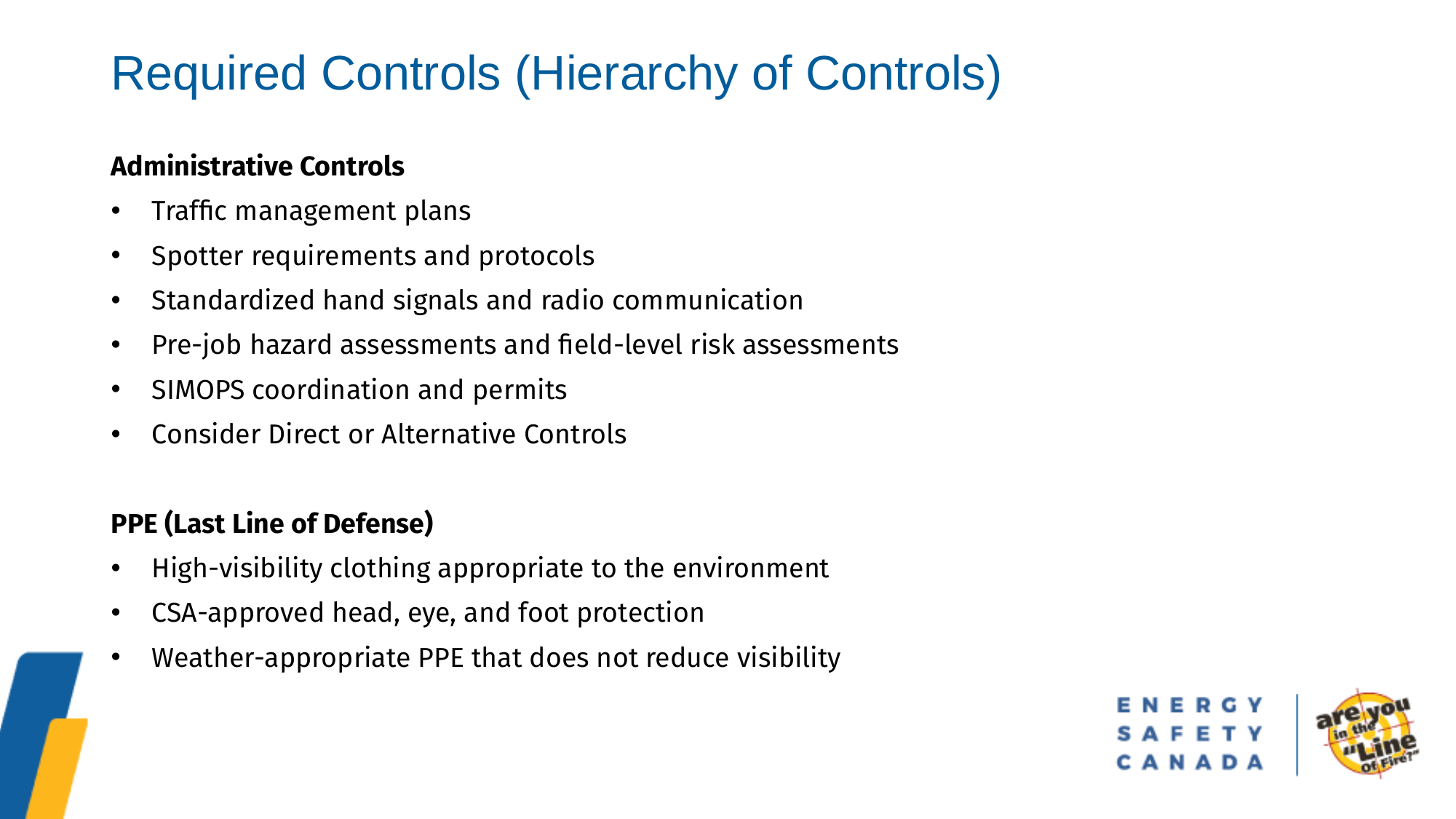

Required Controls (Hierarchy of Controls)
Administrative Controls
Traffic management plans
Spotter requirements and protocols
Standardized hand signals and radio communication
Pre-job hazard assessments and field-level risk assessments
SIMOPS coordination and permits
Consider Direct or Alternative Controls

PPE (Last Line of Defense)
High-visibility clothing appropriate to the environment
CSA-approved head, eye, and foot protection
Weather-appropriate PPE that does not reduce visibility